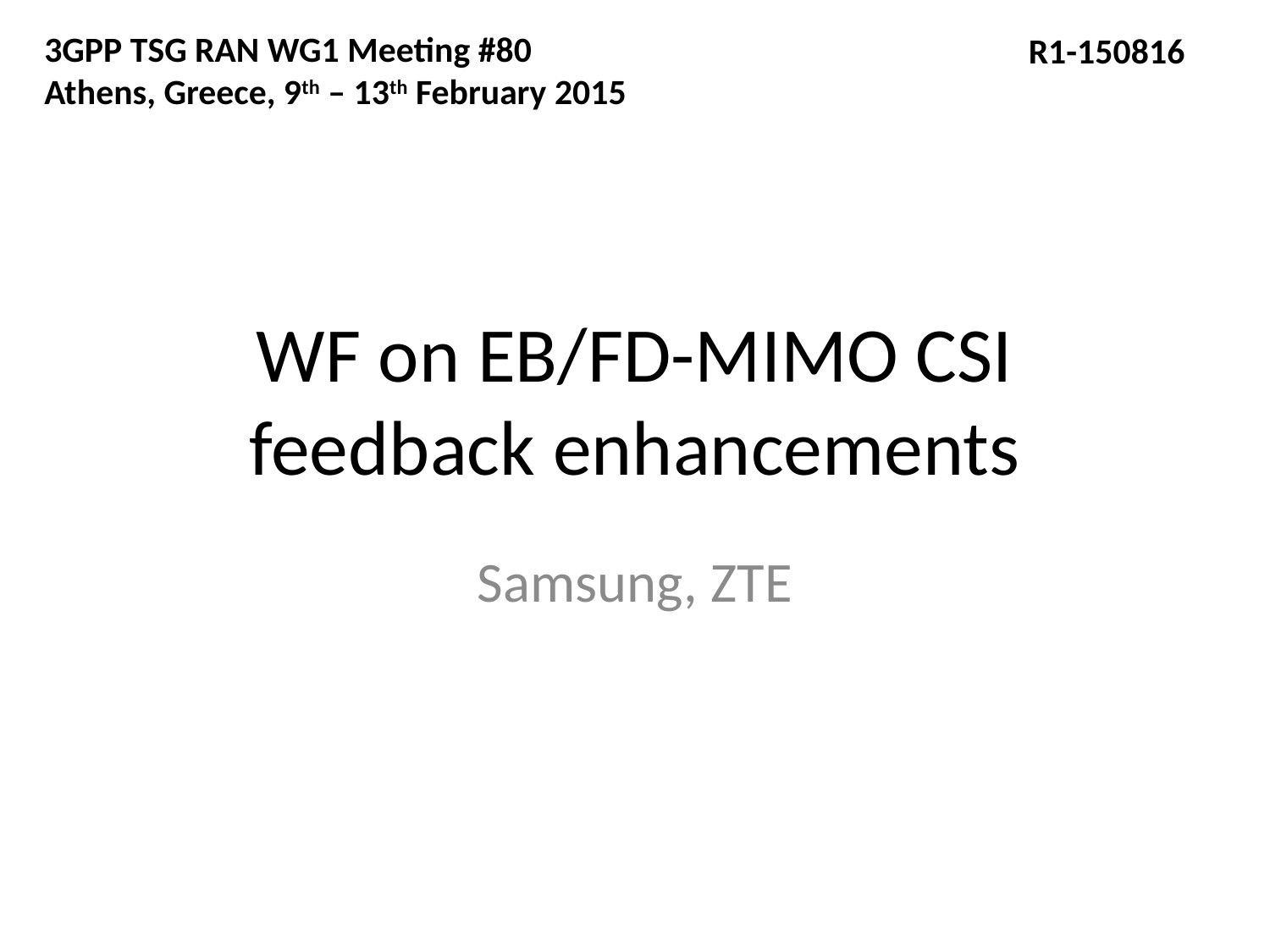

3GPP TSG RAN WG1 Meeting #80
Athens, Greece, 9th – 13th February 2015
R1-150816
# WF on EB/FD-MIMO CSI feedback enhancements
Samsung, ZTE